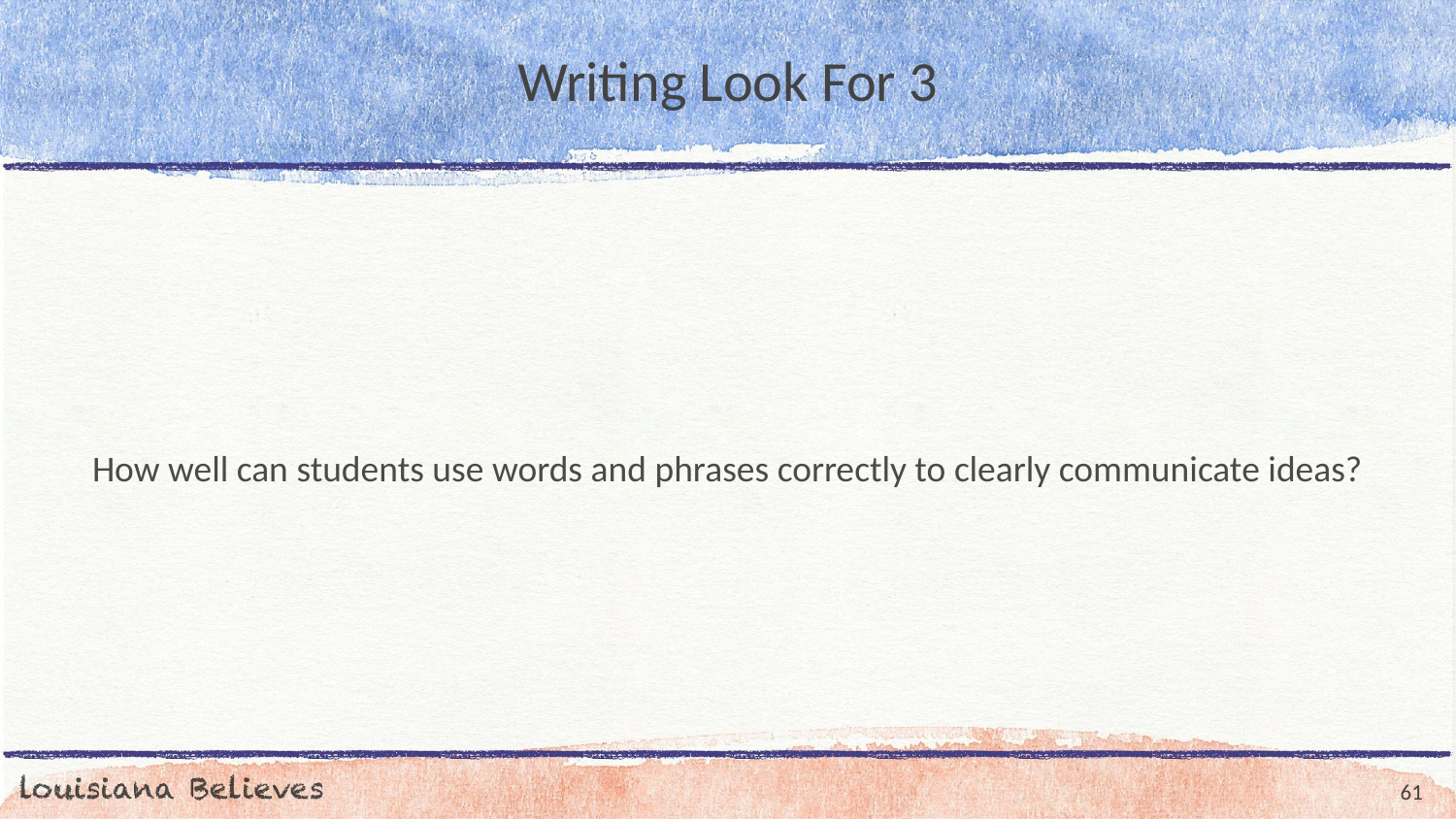

# Writing Look For 3
How well can students use words and phrases correctly to clearly communicate ideas?